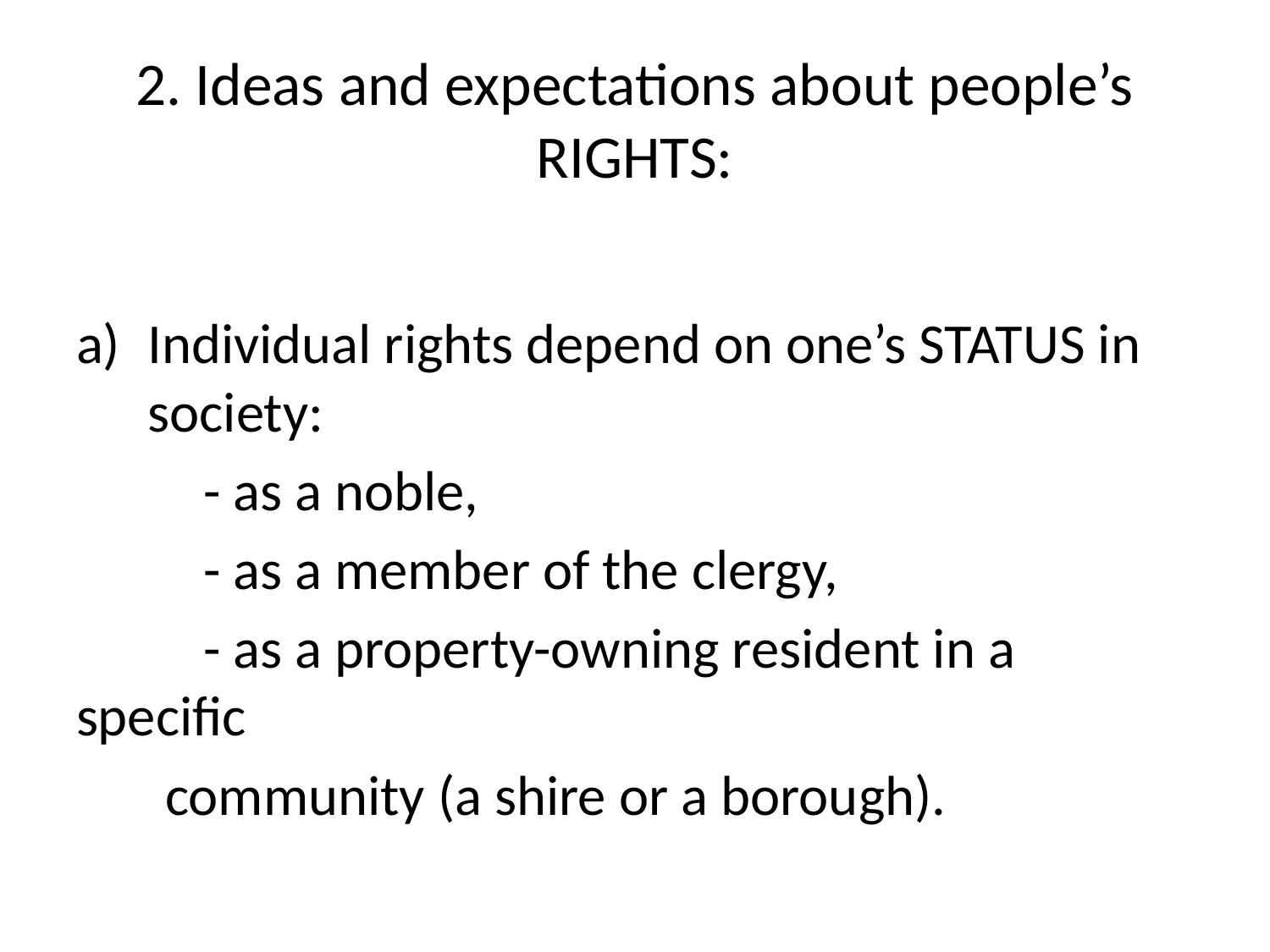

# 2. Ideas and expectations about people’s RIGHTS:

Individual rights depend on one’s STATUS in society:
	- as a noble,
	- as a member of the clergy,
	- as a property-owning resident in a specific
       community (a shire or a borough).